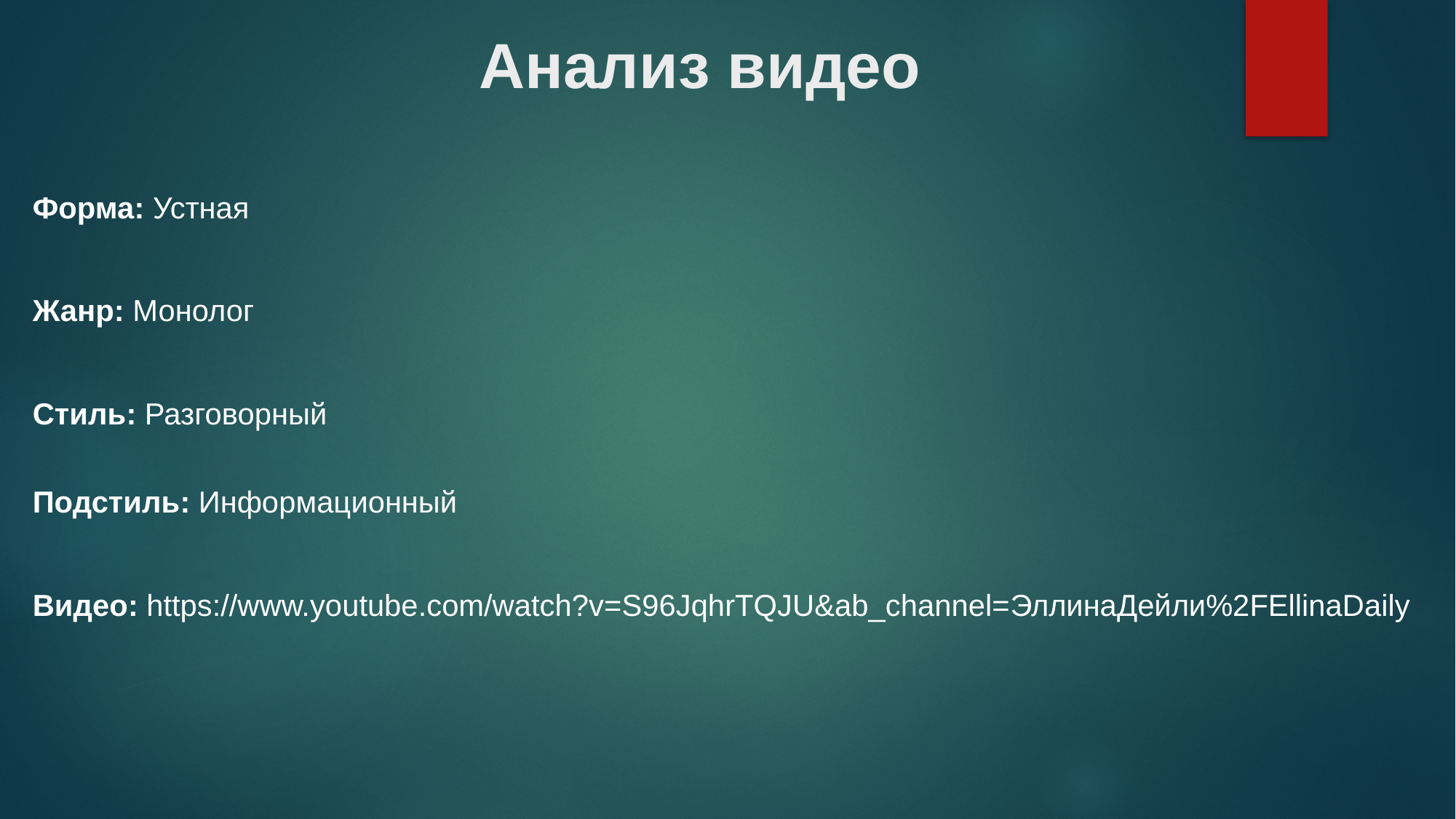

# Анализ видео
Форма: Устная

Жанр: Монолог

Стиль: Разговорный
Подстиль: Информационный

Видео: https://www.youtube.com/watch?v=S96JqhrTQJU&ab_channel=ЭллинаДейли%2FEllinaDaily